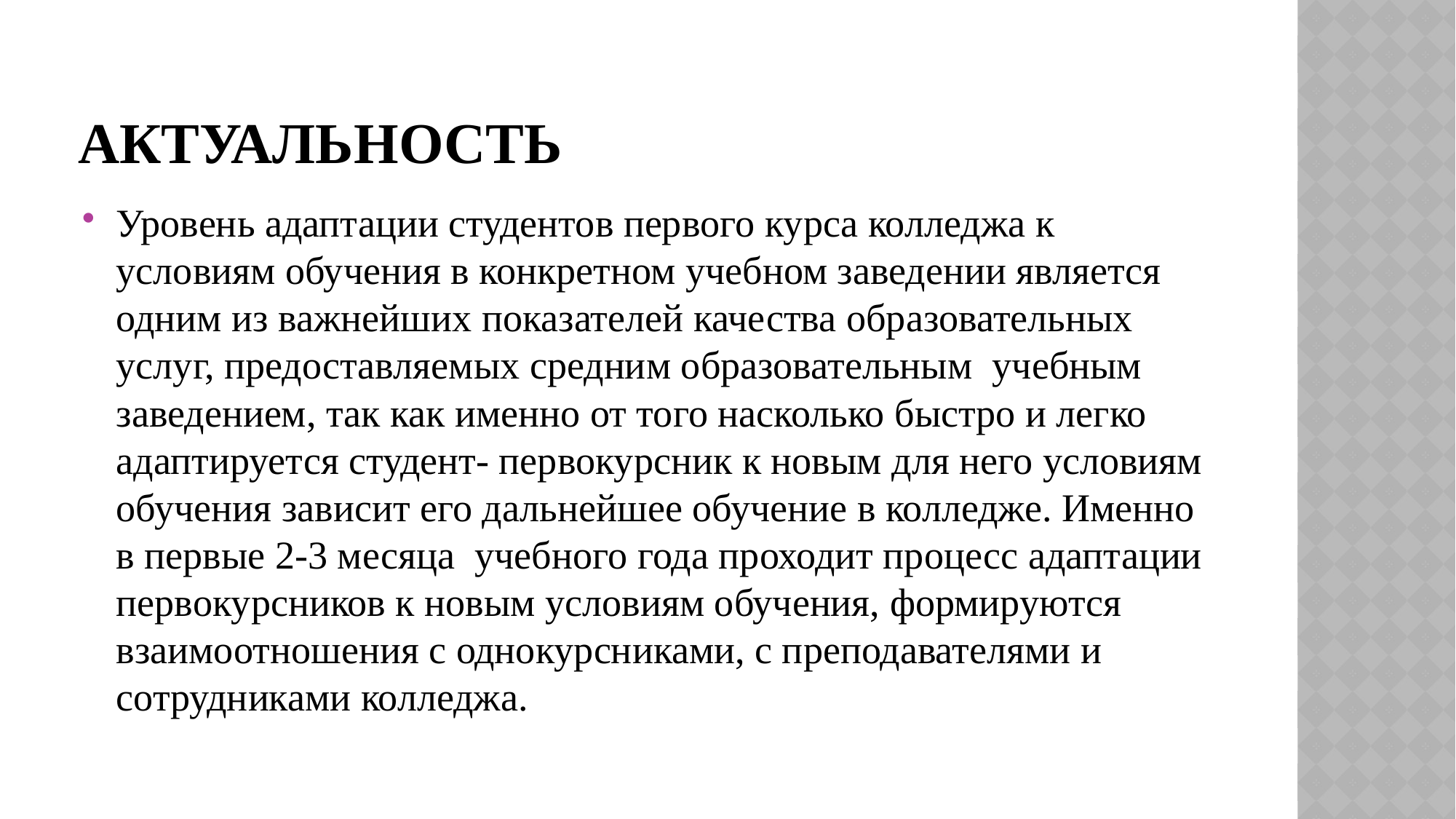

# Актуальность
Уровень адаптации студентов первого курса колледжа к условиям обучения в конкретном учебном заведении является одним из важнейших показателей качества образовательных услуг, предоставляемых средним образовательным  учебным заведением, так как именно от того насколько быстро и легко адаптируется студент- первокурсник к новым для него условиям обучения зависит его дальнейшее обучение в колледже. Именно в первые 2-3 месяца  учебного года проходит процесс адаптации первокурсников к новым условиям обучения, формируются взаимоотношения с однокурсниками, с преподавателями и сотрудниками колледжа.